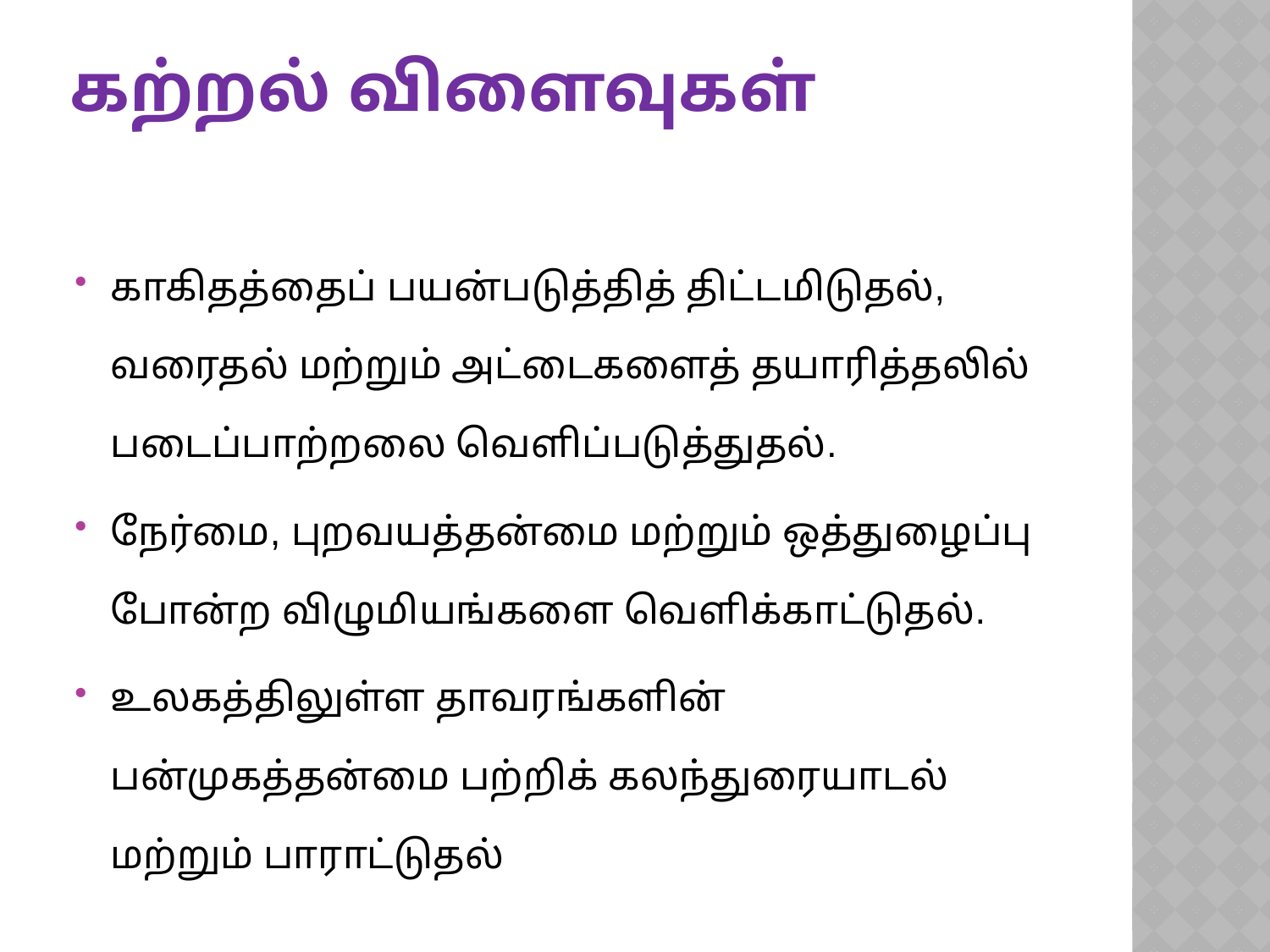

# கற்றல் விளைவுகள்
காகிதத்தைப் பயன்படுத்தித் திட்டமிடுதல், வரைதல் மற்றும் அட்டைகளைத் தயாரித்தலில் படைப்பாற்றலை வெளிப்படுத்துதல்.
நேர்மை, புறவயத்தன்மை மற்றும் ஒத்துழைப்பு போன்ற விழுமியங்களை வெளிக்காட்டுதல்.
உலகத்திலுள்ள தாவரங்களின் பன்முகத்தன்மை பற்றிக் கலந்துரையாடல் மற்றும் பாராட்டுதல்